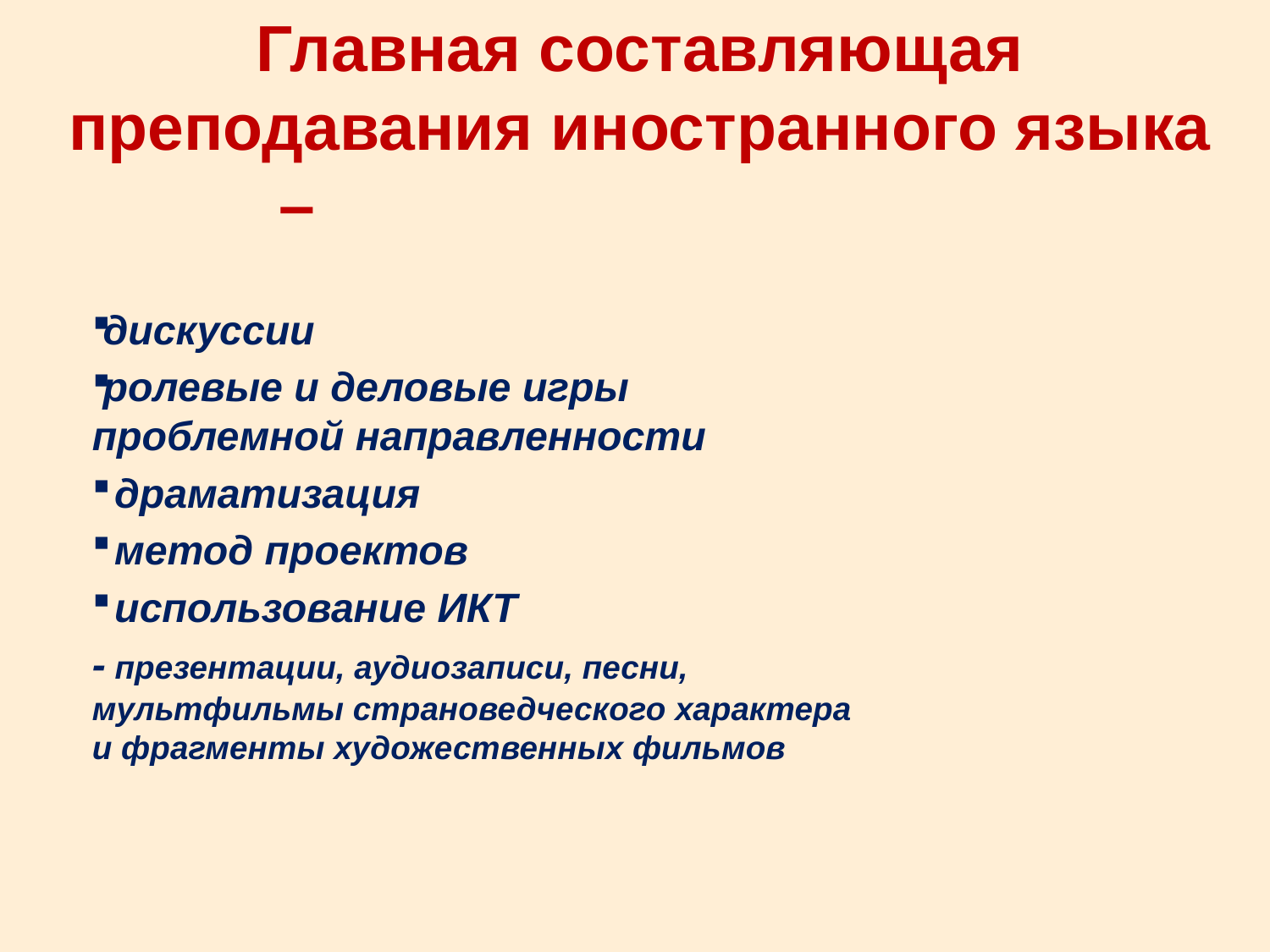

# Главная составляющая преподавания иностранного языка – заинтересованность
дискуссии
ролевые и деловые игры проблемной направленности
 драматизация
 метод проектов
 использование ИКТ
- презентации, аудиозаписи, песни, мультфильмы страноведческого характера и фрагменты художественных фильмов